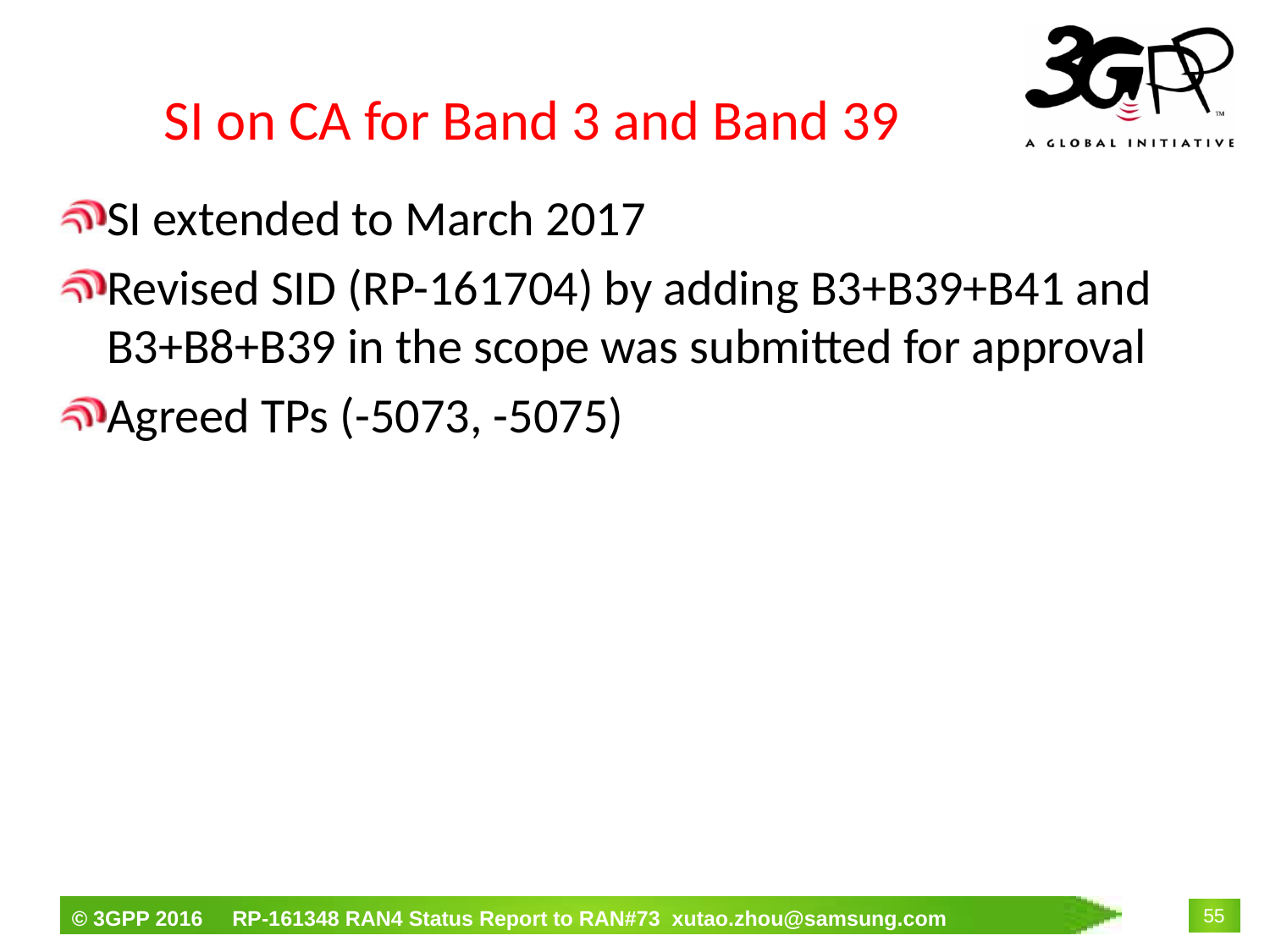

# SI on CA for Band 3 and Band 39
SI extended to March 2017
Revised SID (RP-161704) by adding B3+B39+B41 and B3+B8+B39 in the scope was submitted for approval
Agreed TPs (-5073, -5075)